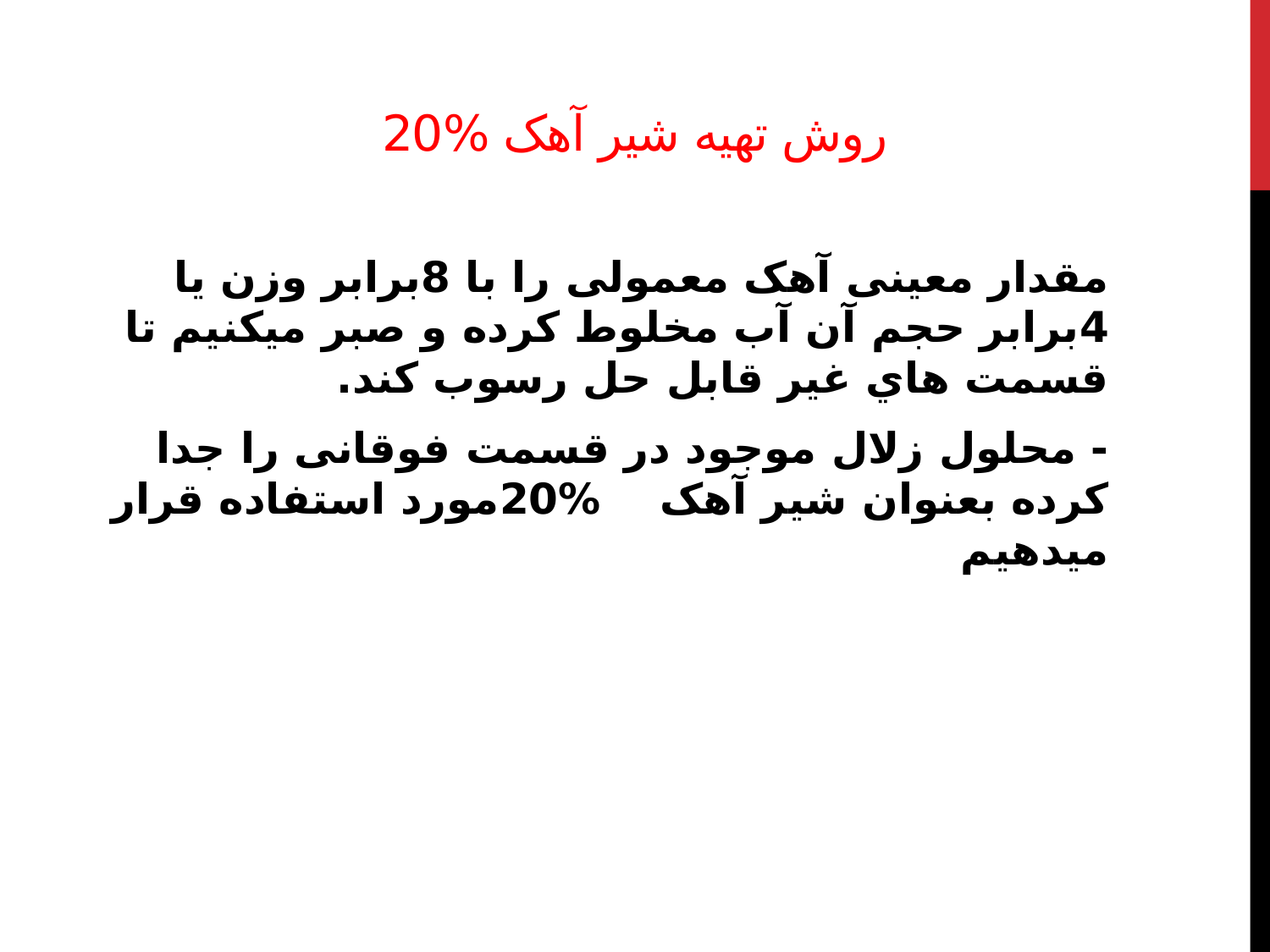

# روش تهیه شیر آهک %20
مقدار معینی آهک معمولی را با 8برابر وزن یا 4برابر حجم آن آب مخلوط کرده و صبر میکنیم تا قسمت هاي غیر قابل حل رسوب کند.
- محلول زلال موجود در قسمت فوقانی را جدا کرده بعنوان شیر آهک    %20مورد استفاده قرار میدهیم